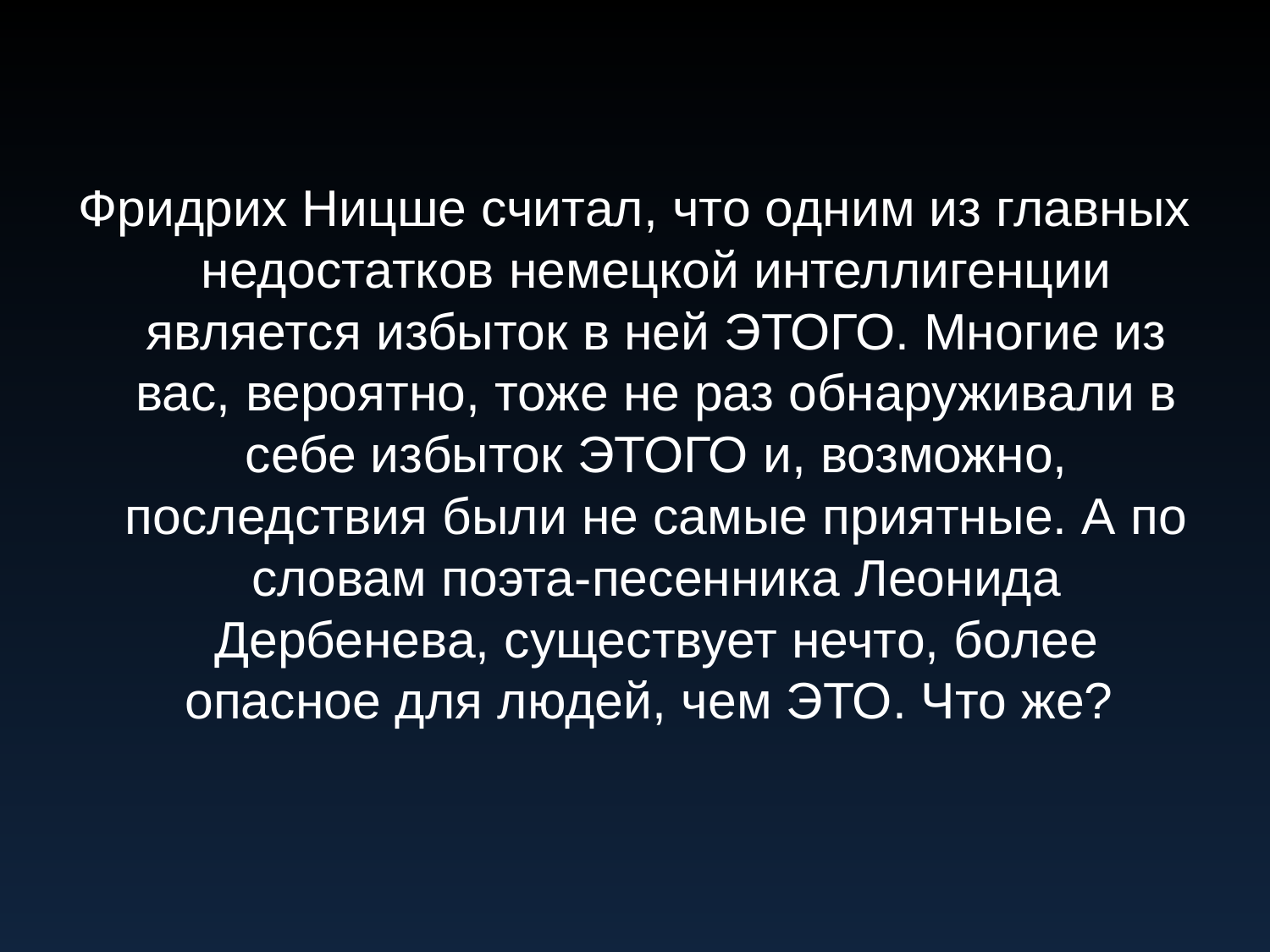

#
Фридрих Ницше считал, что одним из главных недостатков немецкой интеллигенции является избыток в ней ЭТОГО. Многие из вас, вероятно, тоже не раз обнаруживали в себе избыток ЭТОГО и, возможно, последствия были не самые приятные. А по словам поэта-песенника Леонида Дербенева, существует нечто, более опасное для людей, чем ЭТО. Что же?